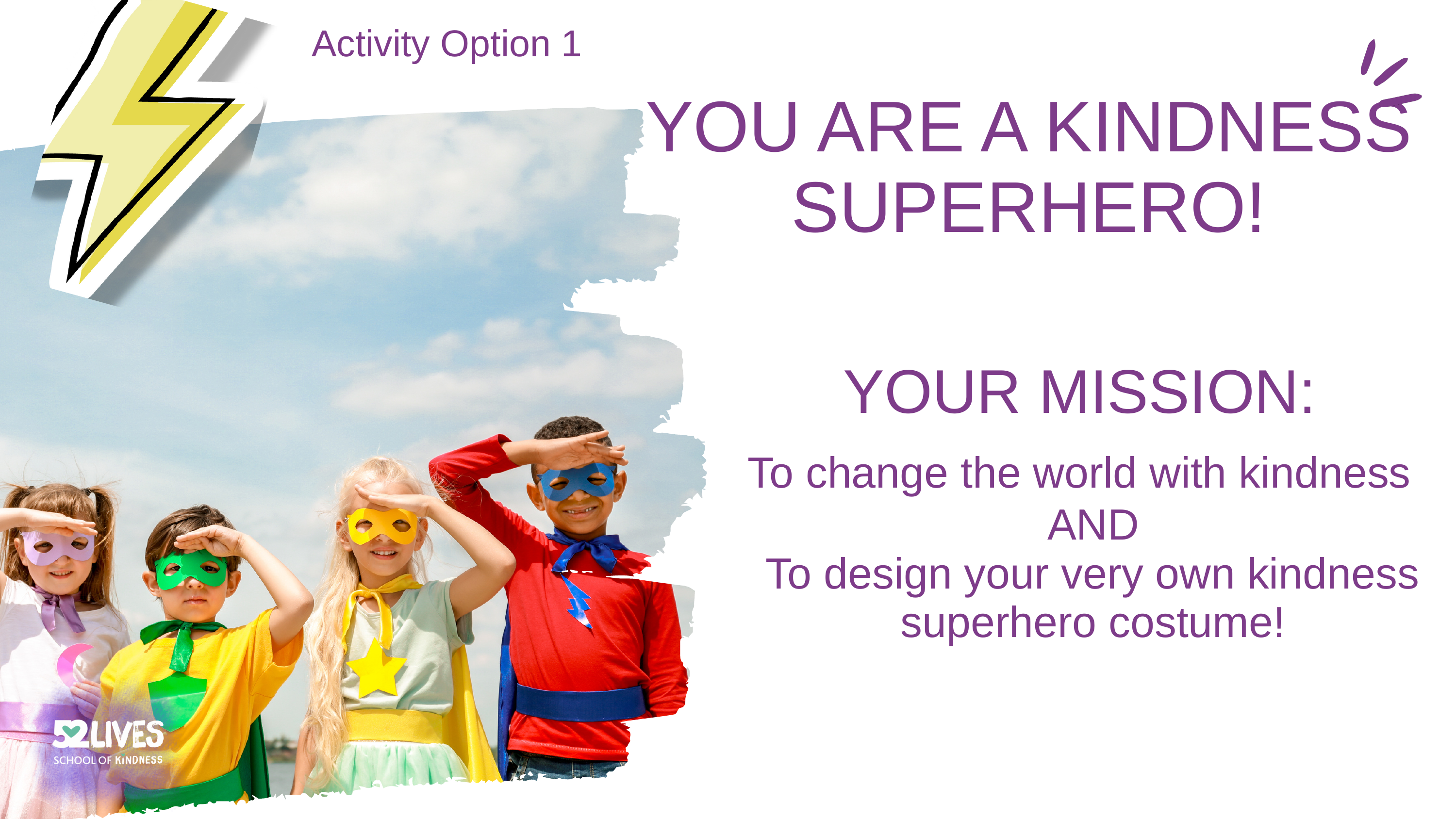

Activity Option 1

YOU ARE A KINDNESS SUPERHERO!

YOUR MISSION:
To change the world with kindness
AND
To design your very own kindness superhero costume!